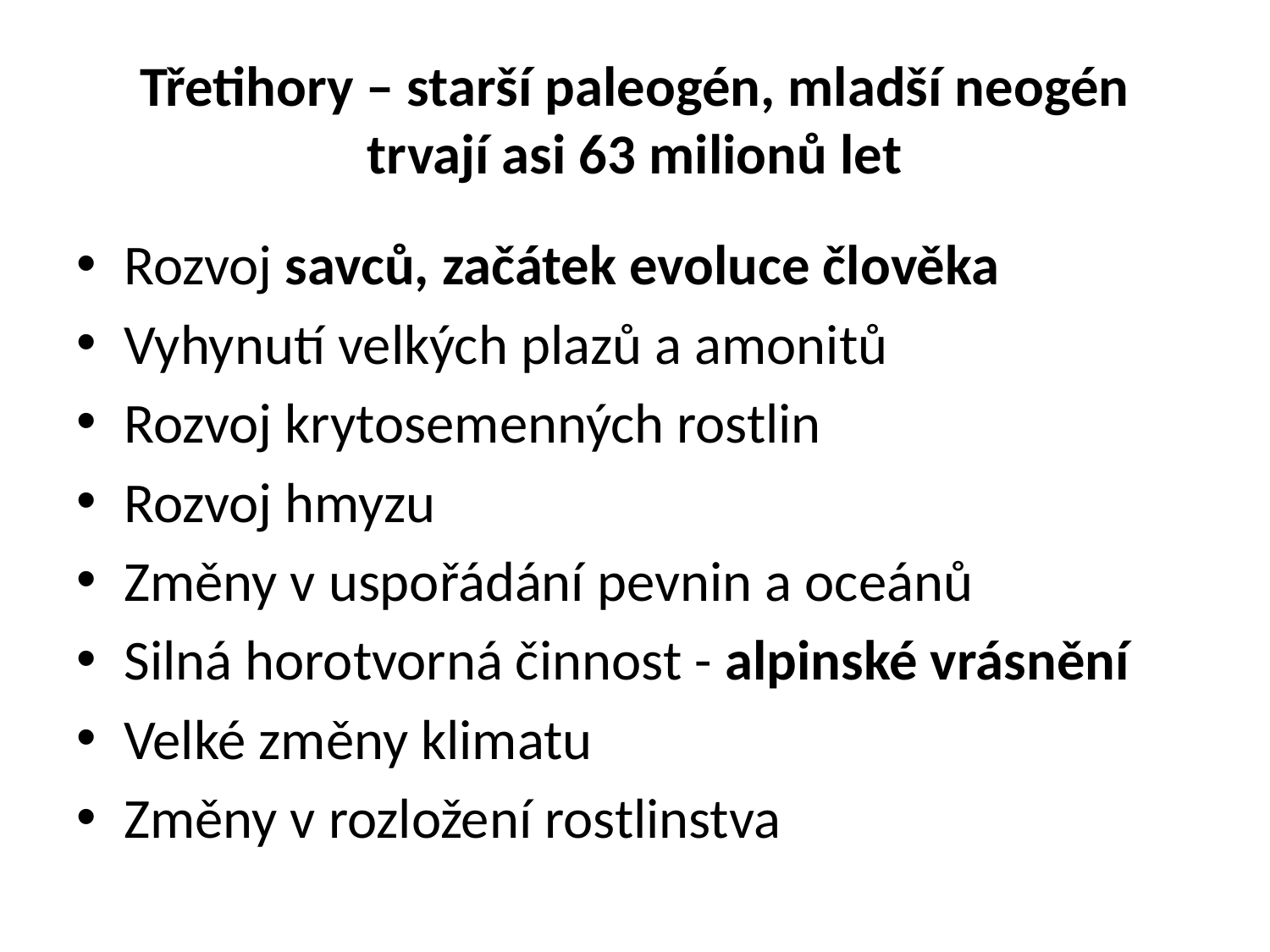

# Třetihory – starší paleogén, mladší neogén trvají asi 63 milionů let
Rozvoj savců, začátek evoluce člověka
Vyhynutí velkých plazů a amonitů
Rozvoj krytosemenných rostlin
Rozvoj hmyzu
Změny v uspořádání pevnin a oceánů
Silná horotvorná činnost - alpinské vrásnění
Velké změny klimatu
Změny v rozložení rostlinstva